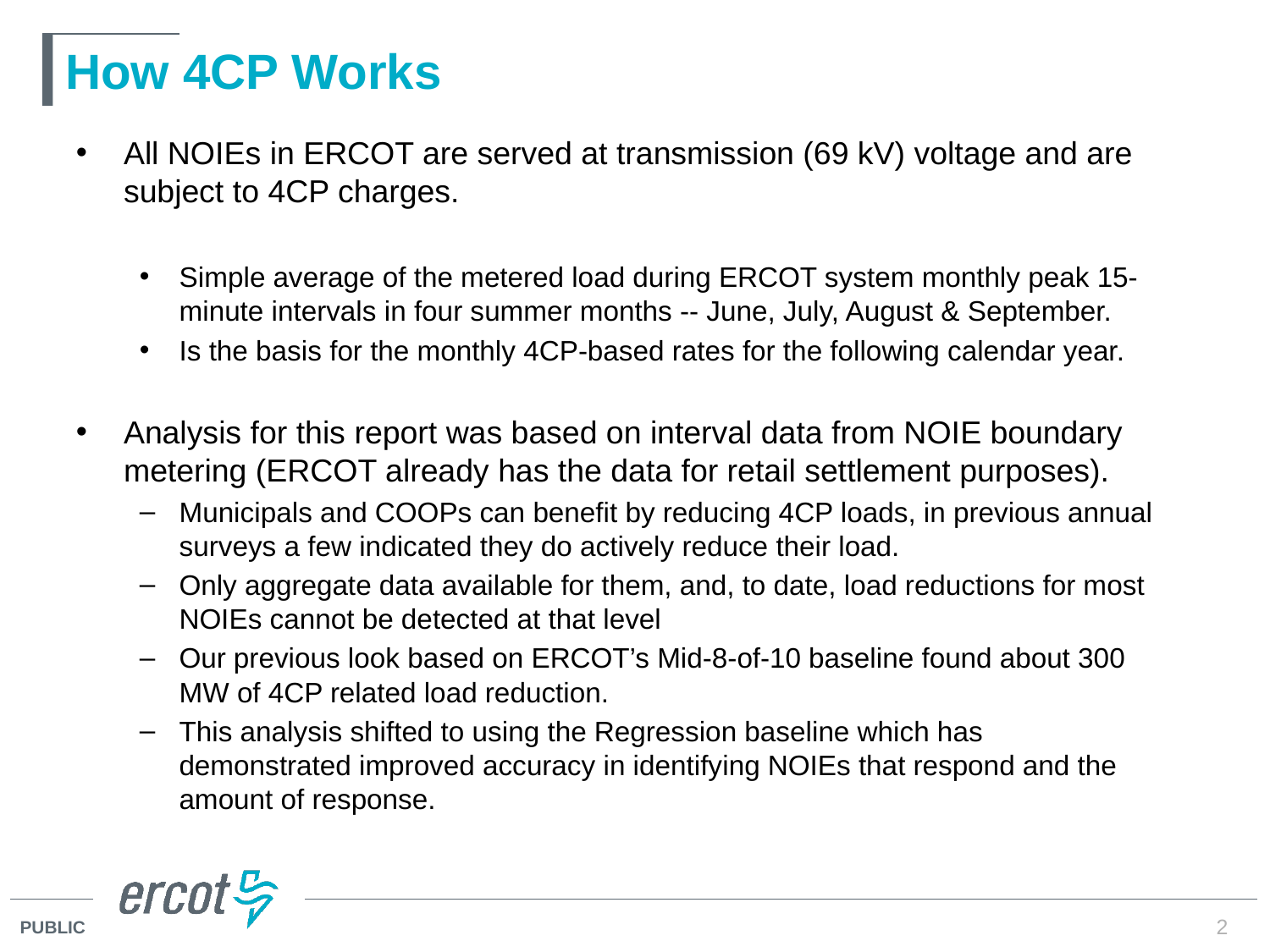

# How 4CP Works
All NOIEs in ERCOT are served at transmission (69 kV) voltage and are subject to 4CP charges.

Simple average of the metered load during ERCOT system monthly peak 15-minute intervals in four summer months -- June, July, August & September.
Is the basis for the monthly 4CP-based rates for the following calendar year.

Analysis for this report was based on interval data from NOIE boundary metering (ERCOT already has the data for retail settlement purposes).
Municipals and COOPs can benefit by reducing 4CP loads, in previous annual surveys a few indicated they do actively reduce their load.
Only aggregate data available for them, and, to date, load reductions for most NOIEs cannot be detected at that level
Our previous look based on ERCOT’s Mid-8-of-10 baseline found about 300 MW of 4CP related load reduction.
This analysis shifted to using the Regression baseline which has demonstrated improved accuracy in identifying NOIEs that respond and the amount of response.

2